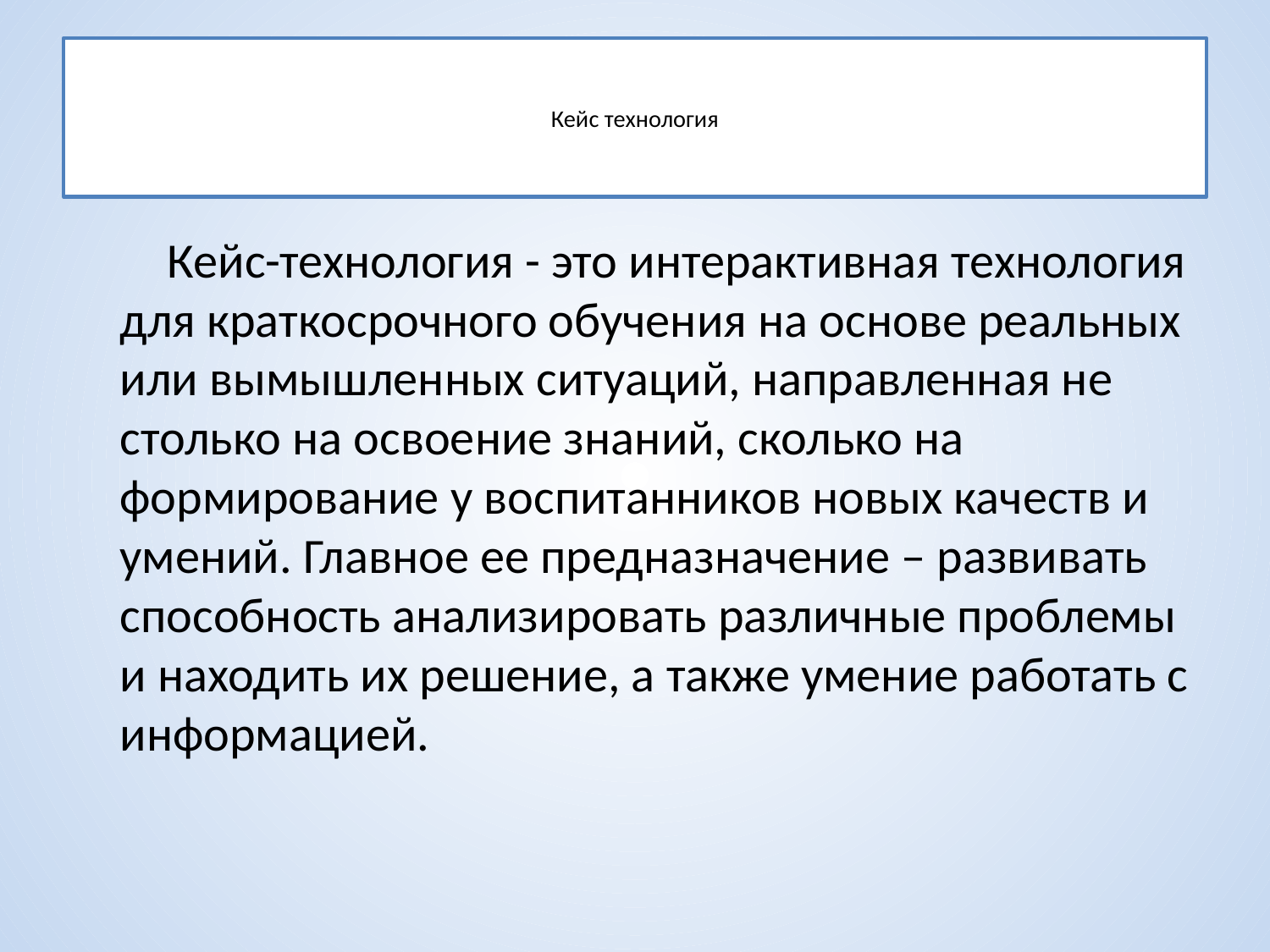

# Кейс технология
Кейс-технология - это интерактивная технология для краткосрочного обучения на основе реальных или вымышленных ситуаций, направленная не столько на освоение знаний, сколько на формирование у воспитанников новых качеств и умений. Главное ее предназначение – развивать способность анализировать различные проблемы и находить их решение, а также умение работать с информацией.